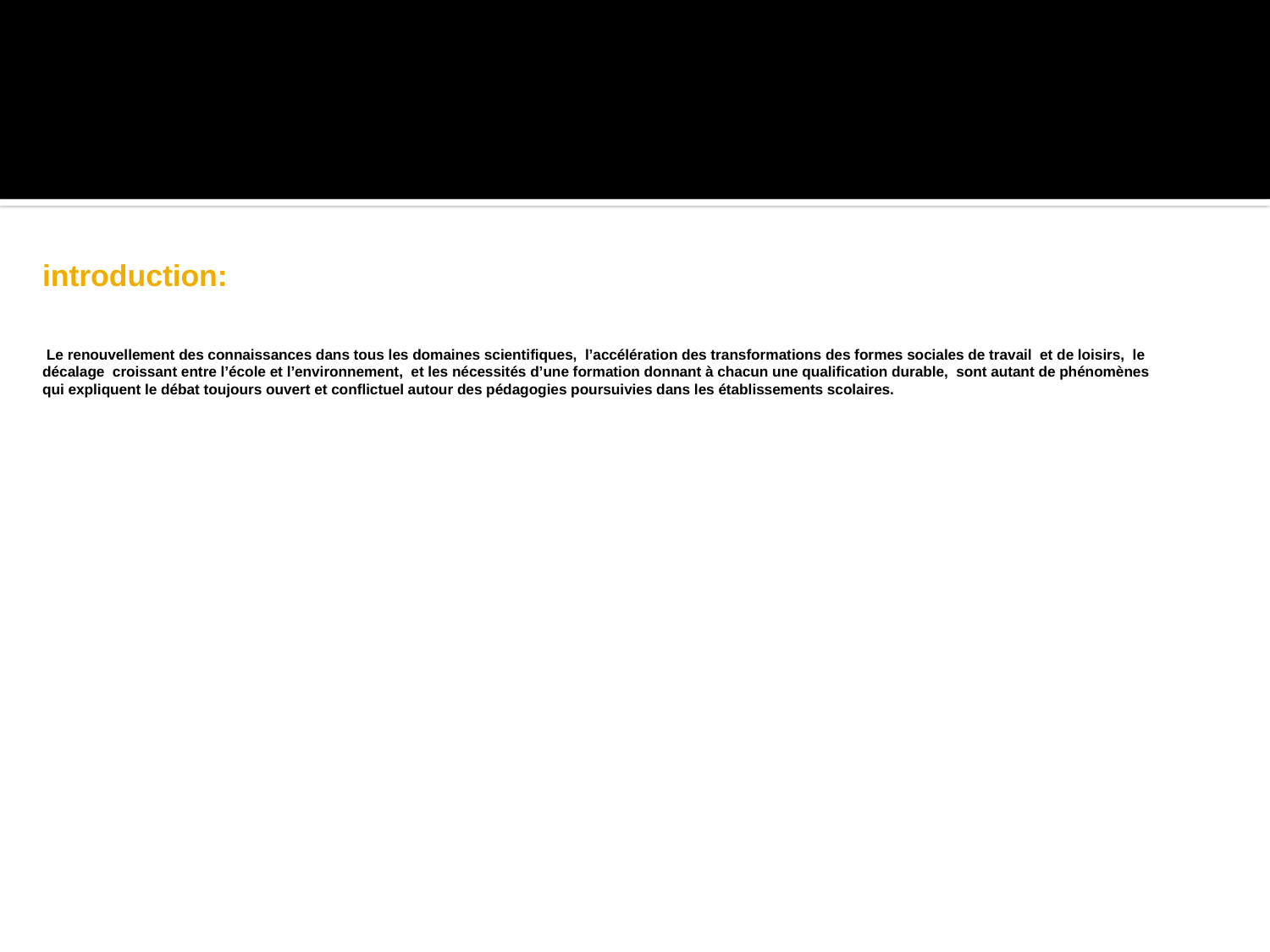

# introduction: Le renouvellement des connaissances dans tous les domaines scientifiques,  l’accélération des transformations des formes sociales de travail  et de loisirs,  le décalage  croissant entre l’école et l’environnement,  et les nécessités d’une formation donnant à chacun une qualification durable,  sont autant de phénomènes qui expliquent le débat toujours ouvert et conflictuel autour des pédagogies poursuivies dans les établissements scolaires.